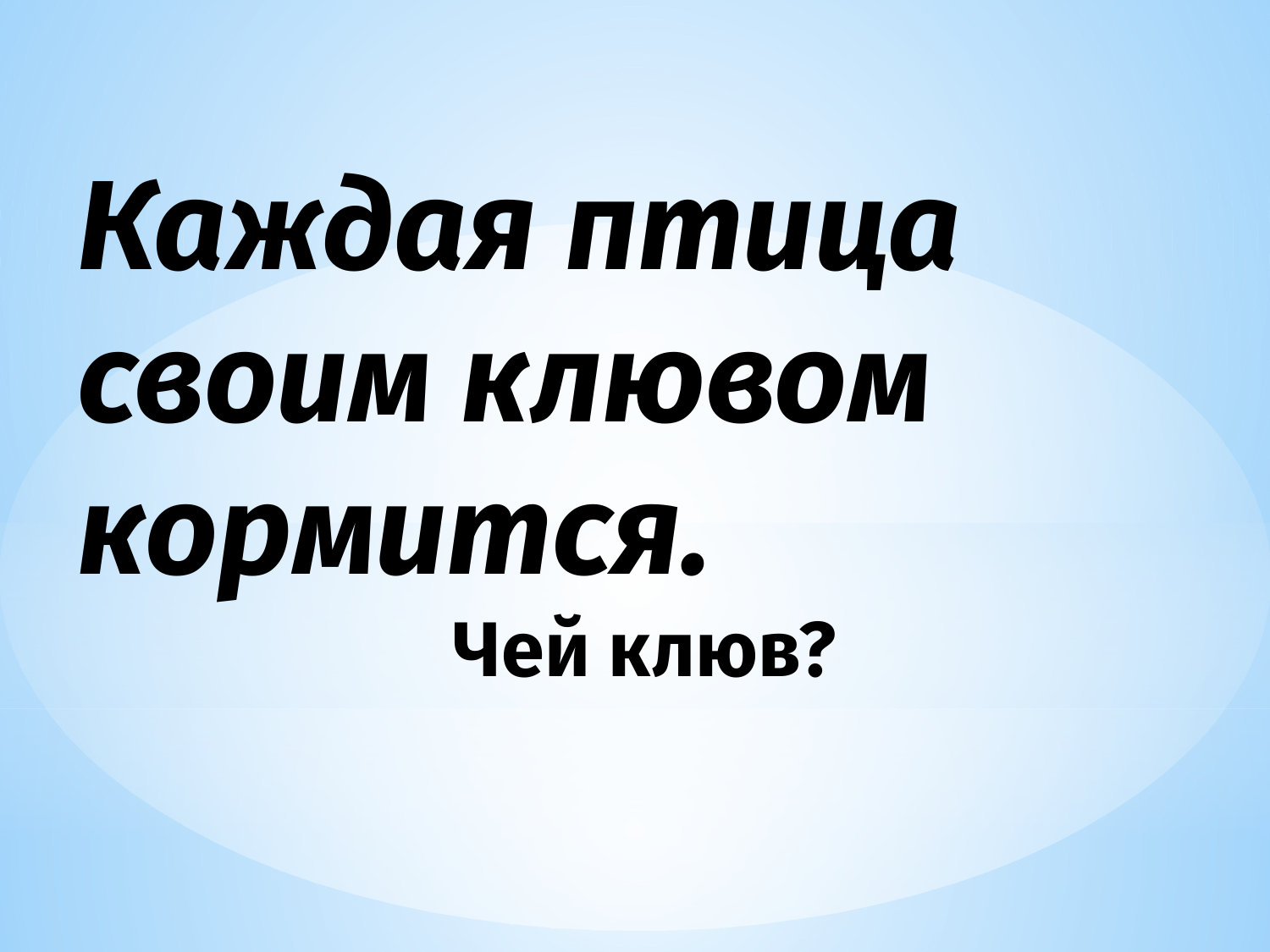

Каждая птица своим клювом кормится.
Чей клюв?